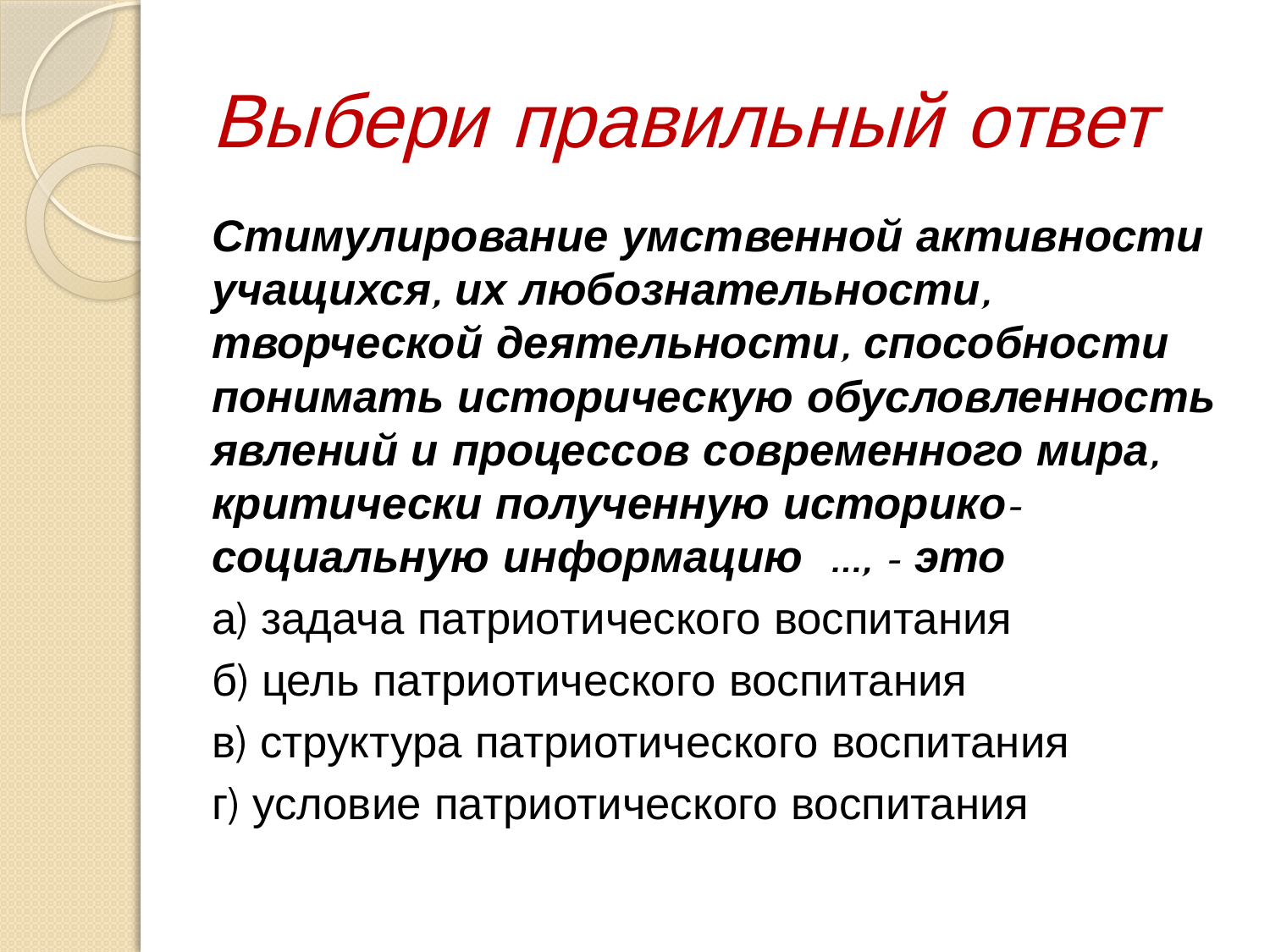

# Выбери правильный ответ
Стимулирование умственной активности учащихся, их любознательности, творческой деятельности, способности понимать историческую обусловленность явлений и процессов современного мира, критически полученную историко-социальную информацию  …, - это
а) задача патриотического воспитания
б) цель патриотического воспитания
в) структура патриотического воспитания
г) условие патриотического воспитания